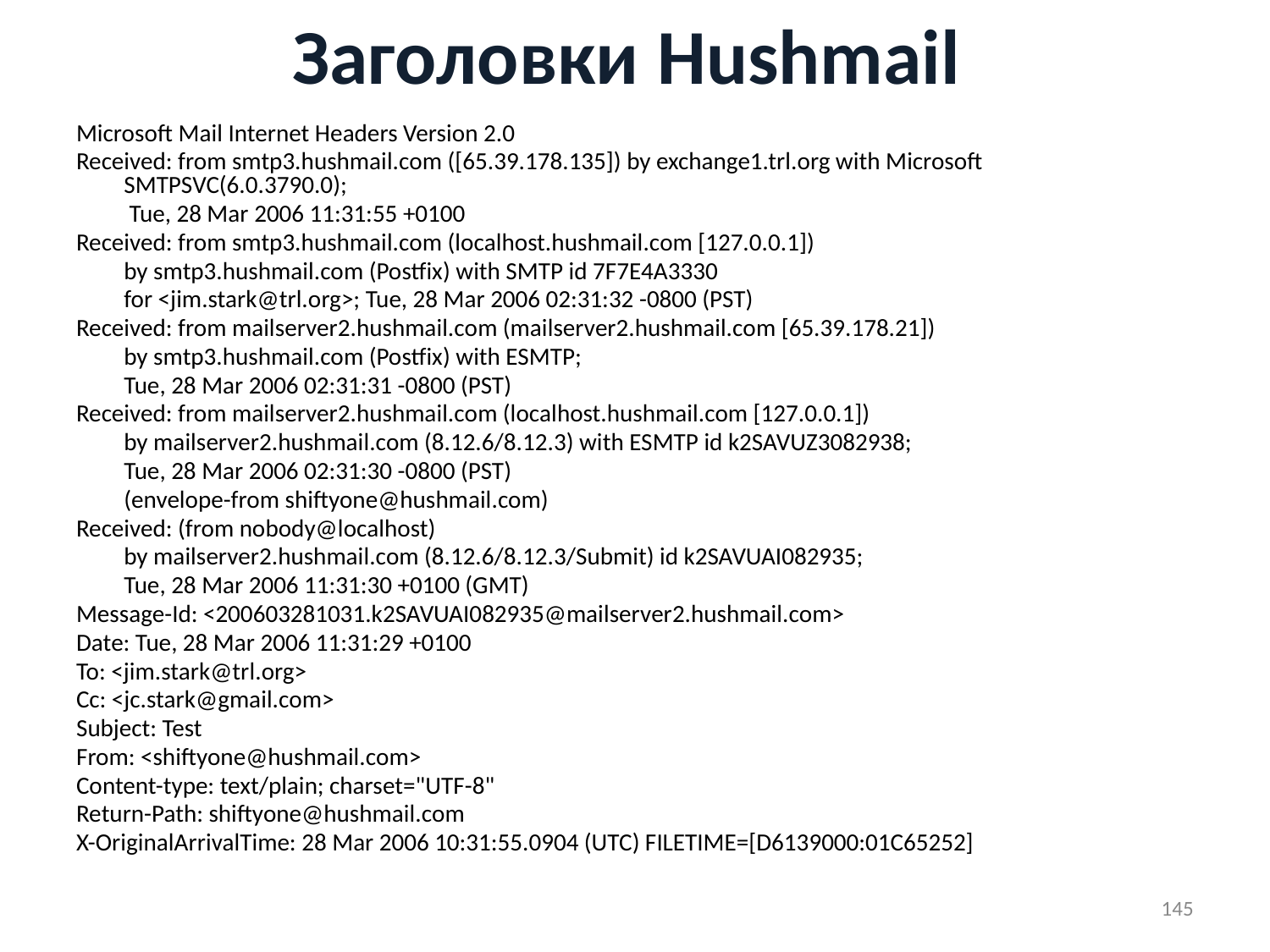

# Заголовки Hushmail
Microsoft Mail Internet Headers Version 2.0
Received: from smtp3.hushmail.com ([65.39.178.135]) by exchange1.trl.org with Microsoft SMTPSVC(6.0.3790.0);
	 Tue, 28 Mar 2006 11:31:55 +0100
Received: from smtp3.hushmail.com (localhost.hushmail.com [127.0.0.1])
	by smtp3.hushmail.com (Postfix) with SMTP id 7F7E4A3330
	for <jim.stark@trl.org>; Tue, 28 Mar 2006 02:31:32 -0800 (PST)
Received: from mailserver2.hushmail.com (mailserver2.hushmail.com [65.39.178.21])
	by smtp3.hushmail.com (Postfix) with ESMTP;
	Tue, 28 Mar 2006 02:31:31 -0800 (PST)
Received: from mailserver2.hushmail.com (localhost.hushmail.com [127.0.0.1])
	by mailserver2.hushmail.com (8.12.6/8.12.3) with ESMTP id k2SAVUZ3082938;
	Tue, 28 Mar 2006 02:31:30 -0800 (PST)
	(envelope-from shiftyone@hushmail.com)
Received: (from nobody@localhost)
	by mailserver2.hushmail.com (8.12.6/8.12.3/Submit) id k2SAVUAI082935;
	Tue, 28 Mar 2006 11:31:30 +0100 (GMT)
Message-Id: <200603281031.k2SAVUAI082935@mailserver2.hushmail.com>
Date: Tue, 28 Mar 2006 11:31:29 +0100
To: <jim.stark@trl.org>
Cc: <jc.stark@gmail.com>
Subject: Test
From: <shiftyone@hushmail.com>
Content-type: text/plain; charset="UTF-8"
Return-Path: shiftyone@hushmail.com
X-OriginalArrivalTime: 28 Mar 2006 10:31:55.0904 (UTC) FILETIME=[D6139000:01C65252]
145